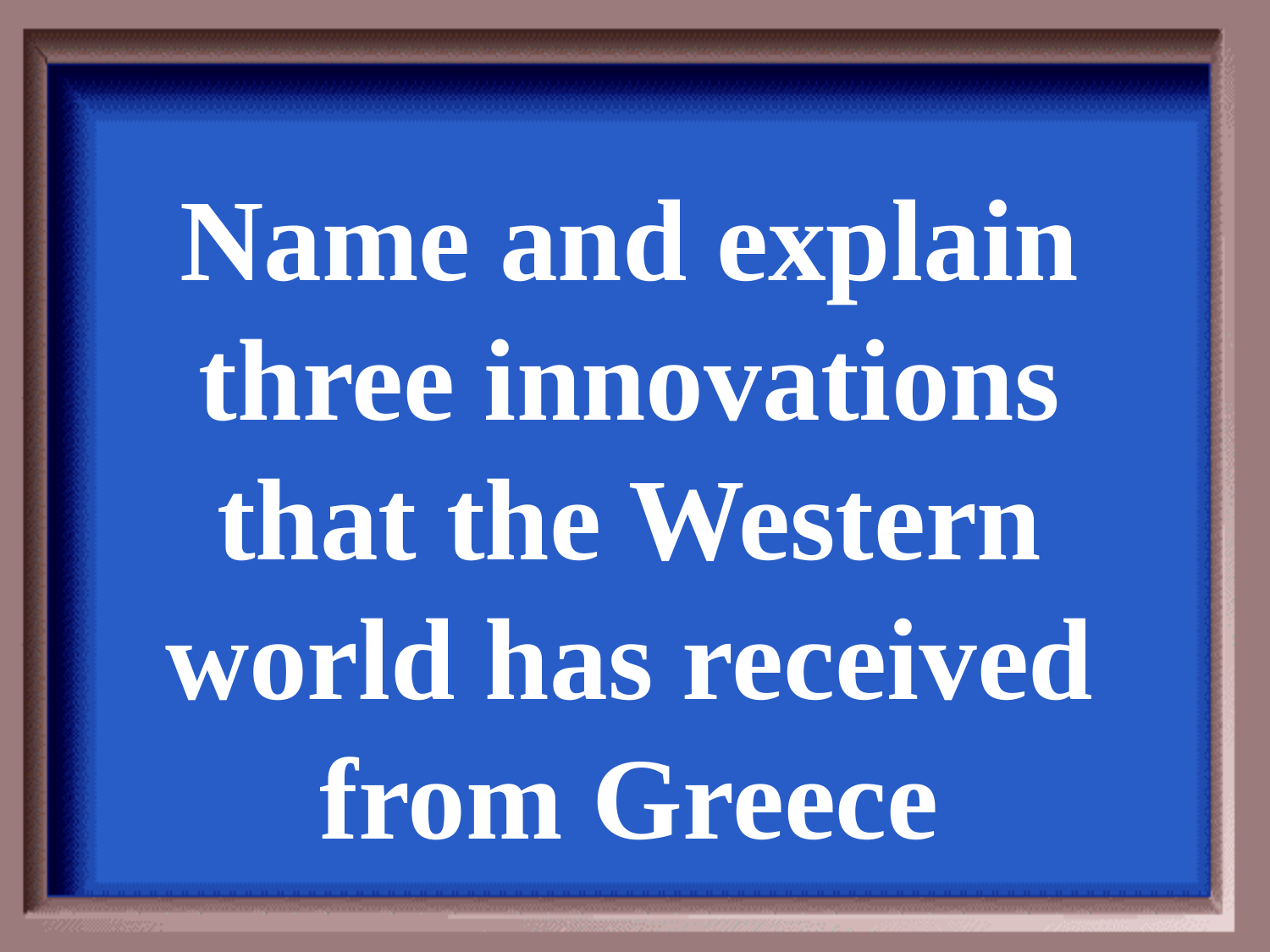

Name and explain three innovations that the Western world has received from Greece